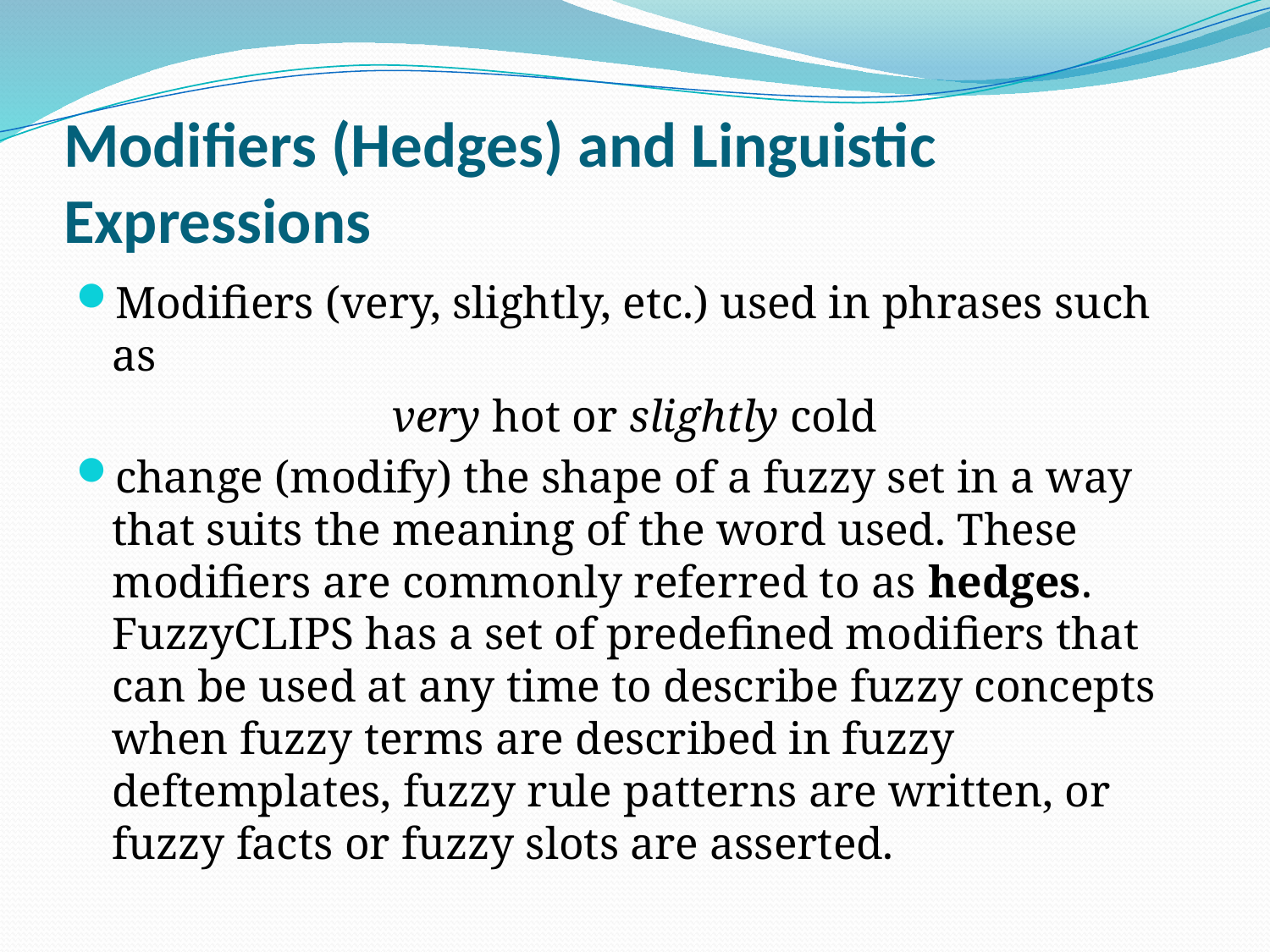

# Modifiers (Hedges) and Linguistic Expressions
Modifiers (very, slightly, etc.) used in phrases such as
very hot or slightly cold
change (modify) the shape of a fuzzy set in a way that suits the meaning of the word used. These modifiers are commonly referred to as hedges. FuzzyCLIPS has a set of predefined modifiers that can be used at any time to describe fuzzy concepts when fuzzy terms are described in fuzzy deftemplates, fuzzy rule patterns are written, or fuzzy facts or fuzzy slots are asserted.